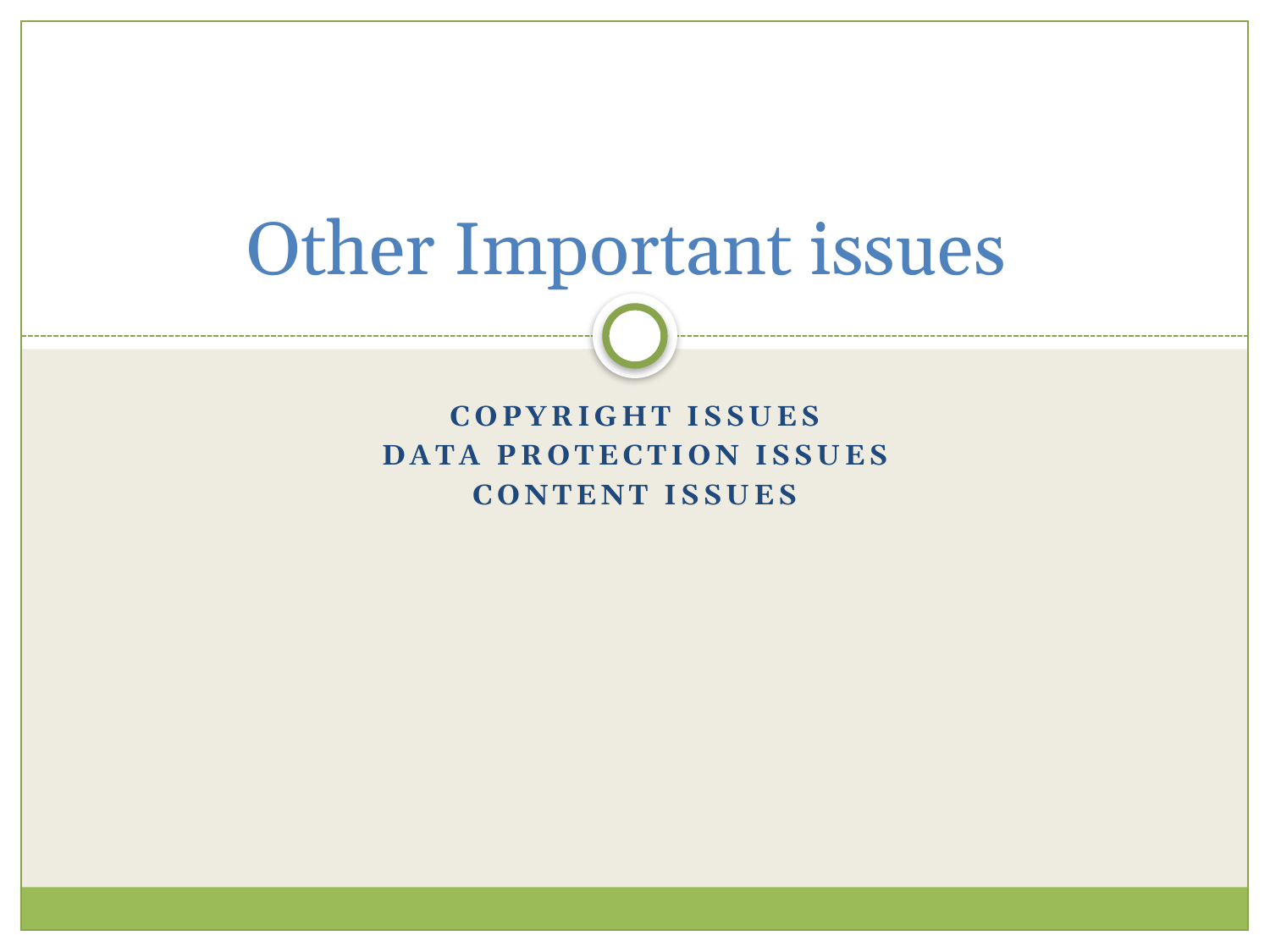

# Other Important issues
Copyright issues
Data protection issues
Content issues